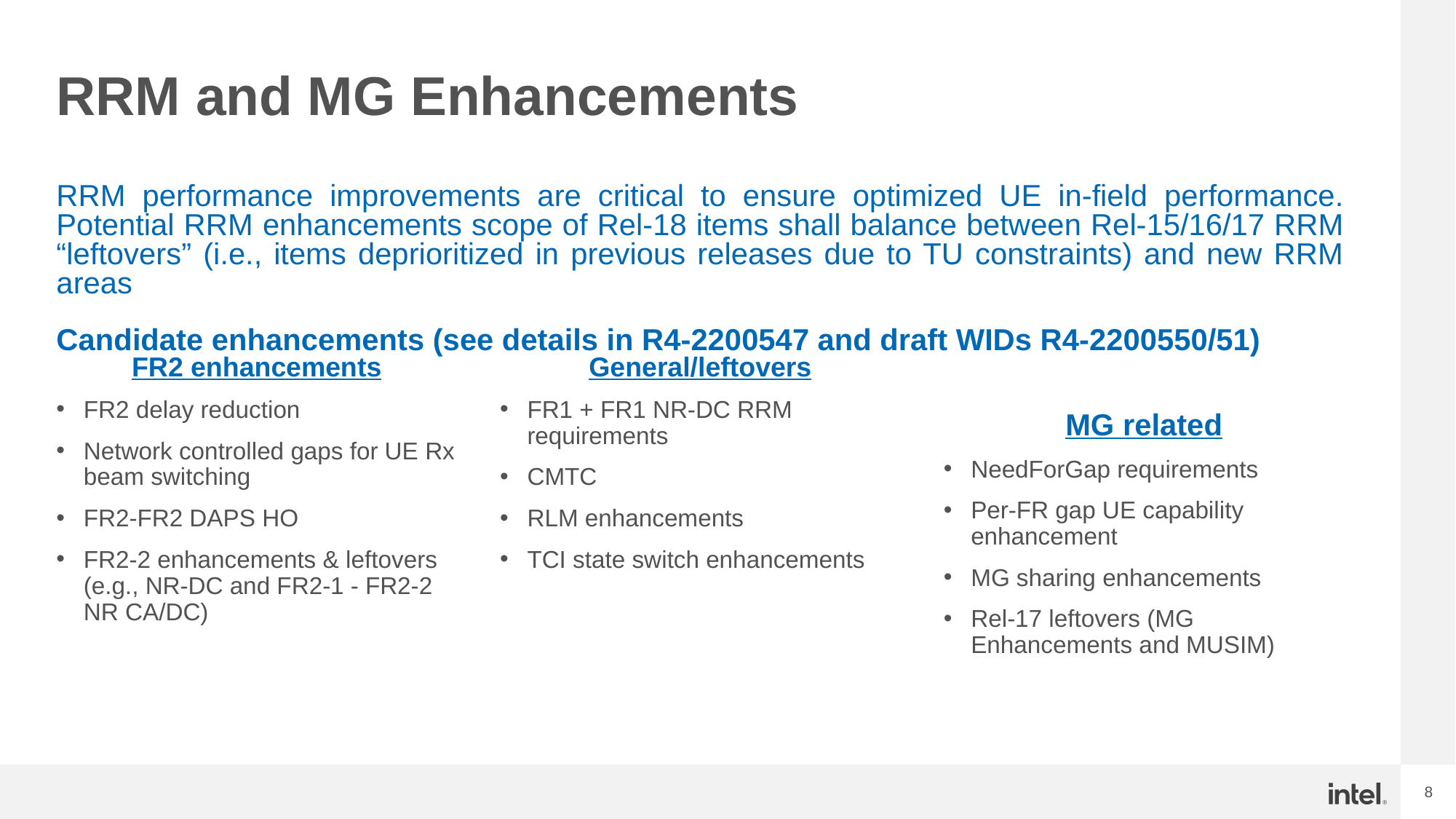

# RRM and MG Enhancements
RRM performance improvements are critical to ensure optimized UE in-field performance. Potential RRM enhancements scope of Rel-18 items shall balance between Rel-15/16/17 RRM “leftovers” (i.e., items deprioritized in previous releases due to TU constraints) and new RRM areas
Candidate enhancements (see details in R4-2200547 and draft WIDs R4-2200550/51)
FR2 enhancements
FR2 delay reduction
Network controlled gaps for UE Rx beam switching
FR2-FR2 DAPS HO
FR2-2 enhancements & leftovers (e.g., NR-DC and FR2-1 - FR2-2 NR CA/DC)

General/leftovers
FR1 + FR1 NR-DC RRM requirements
CMTC
RLM enhancements
TCI state switch enhancements

MG related
NeedForGap requirements
Per-FR gap UE capability enhancement
MG sharing enhancements
Rel-17 leftovers (MG Enhancements and MUSIM)